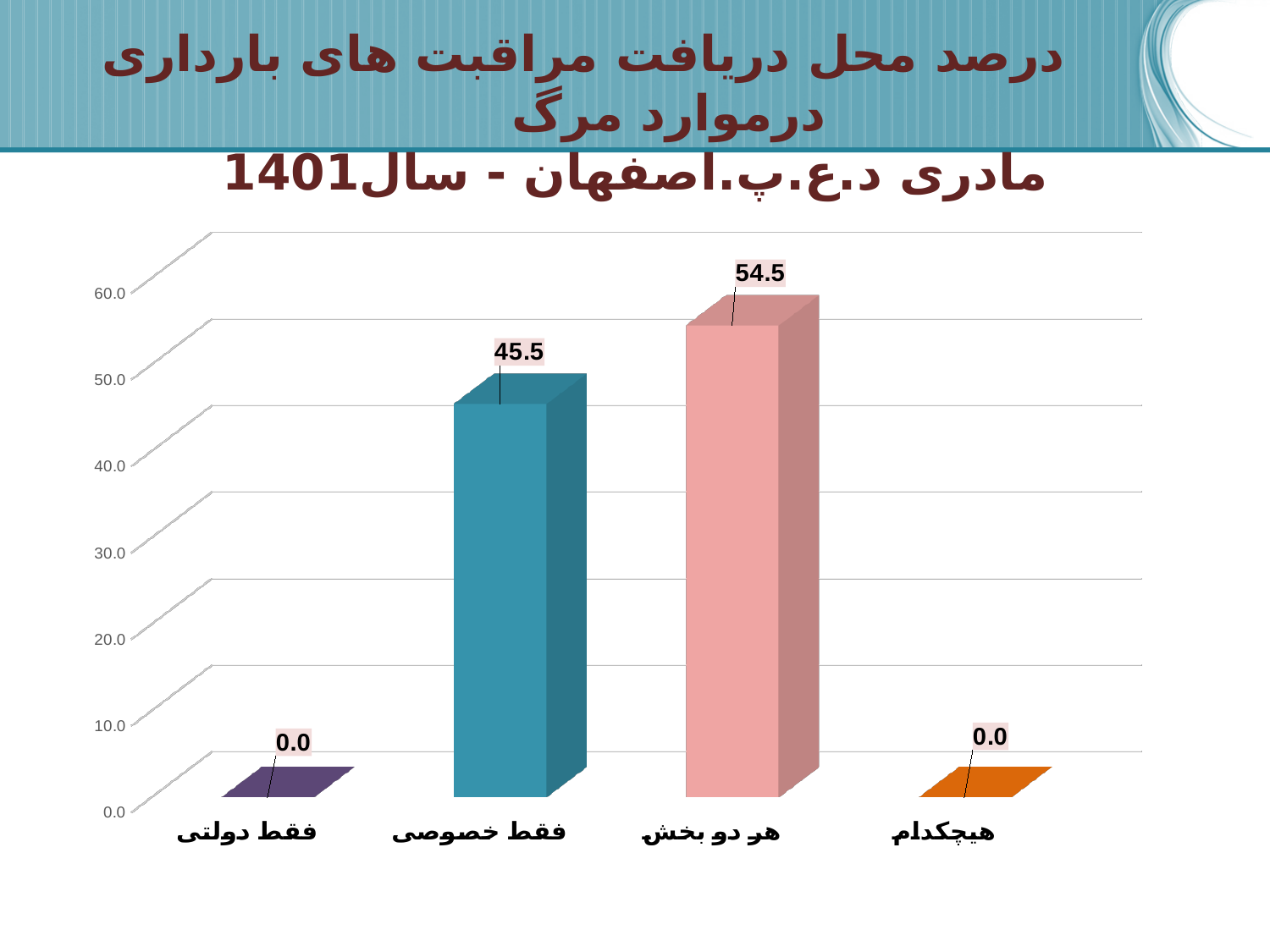

# درصد محل دریافت مراقبت های بارداری درموارد مرگ مادری د.ع.پ.اصفهان - سال1401

[unsupported chart]